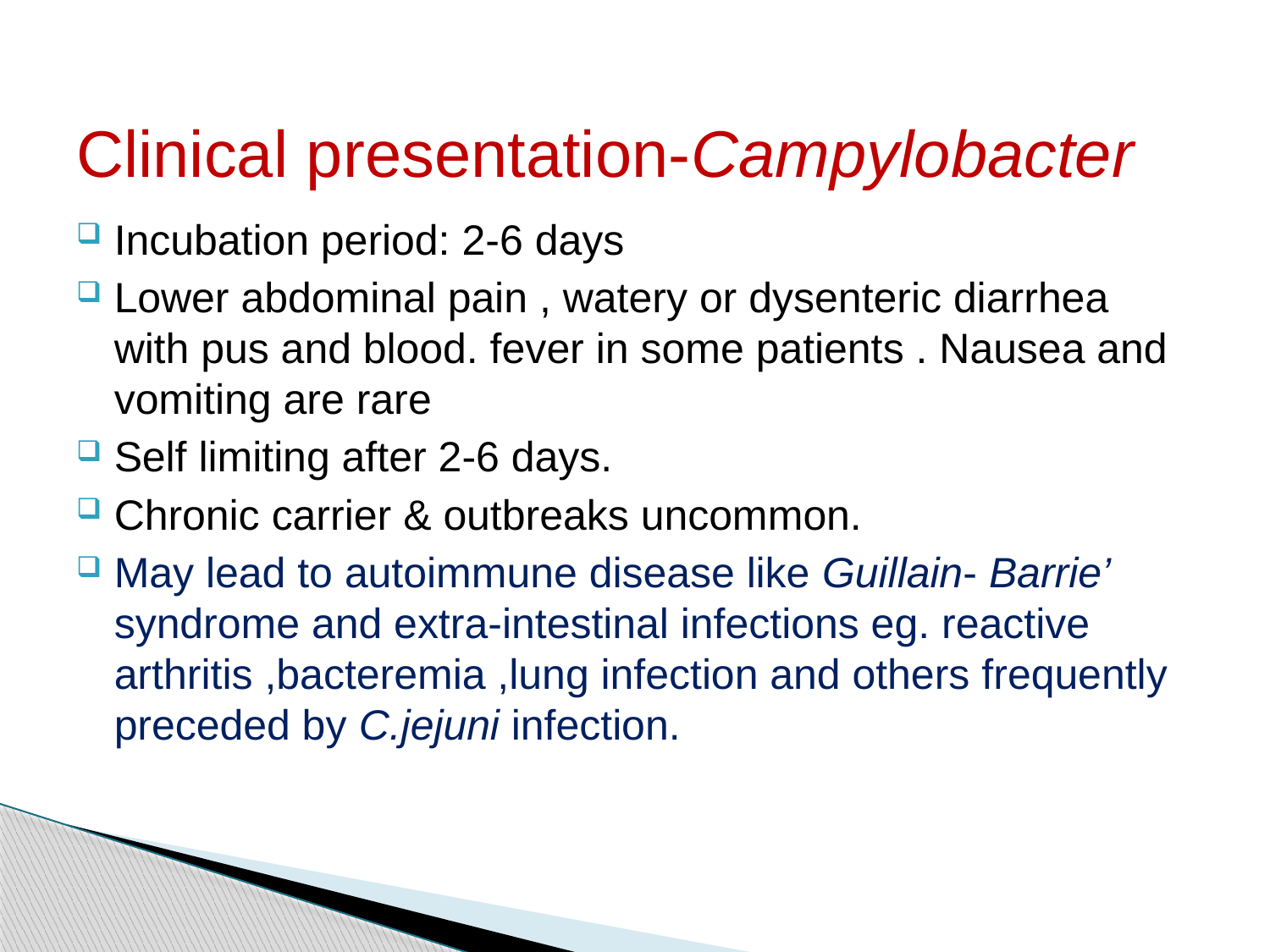

Clinical presentation-Campylobacter
Incubation period: 2-6 days
Lower abdominal pain , watery or dysenteric diarrhea with pus and blood. fever in some patients . Nausea and vomiting are rare
Self limiting after 2-6 days.
Chronic carrier & outbreaks uncommon.
May lead to autoimmune disease like Guillain- Barrie’ syndrome and extra-intestinal infections eg. reactive arthritis ,bacteremia ,lung infection and others frequently preceded by C.jejuni infection.